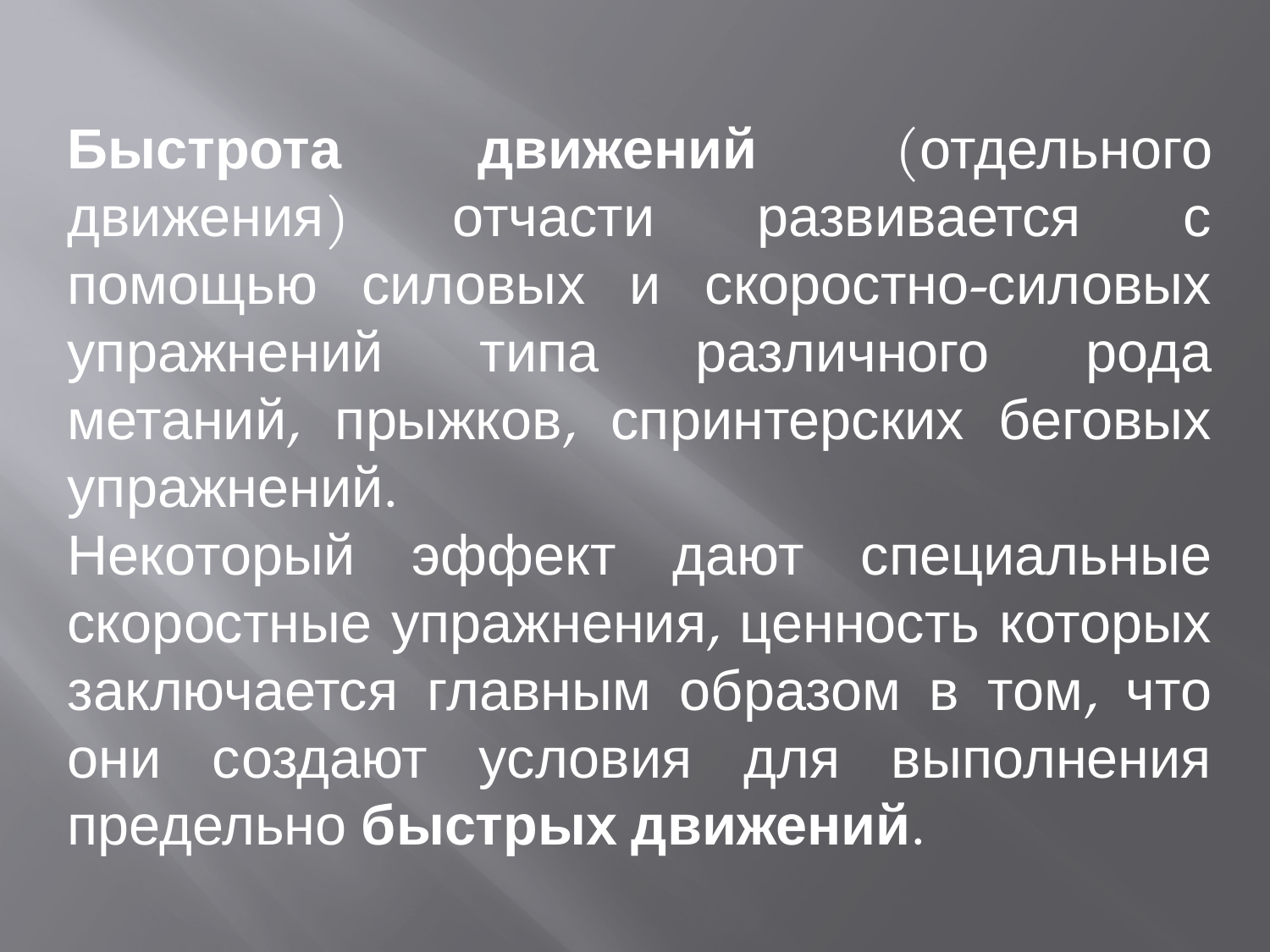

Быстрота движений (отдельного движения) отчасти развивается с помощью силовых и скоростно-силовых упражнений типа различного рода метаний, прыжков, спринтерских беговых упражнений.
Некоторый эффект дают специальные скоростные упражнения, ценность которых заключается главным образом в том, что они создают условия для выполнения предельно быстрых движений.